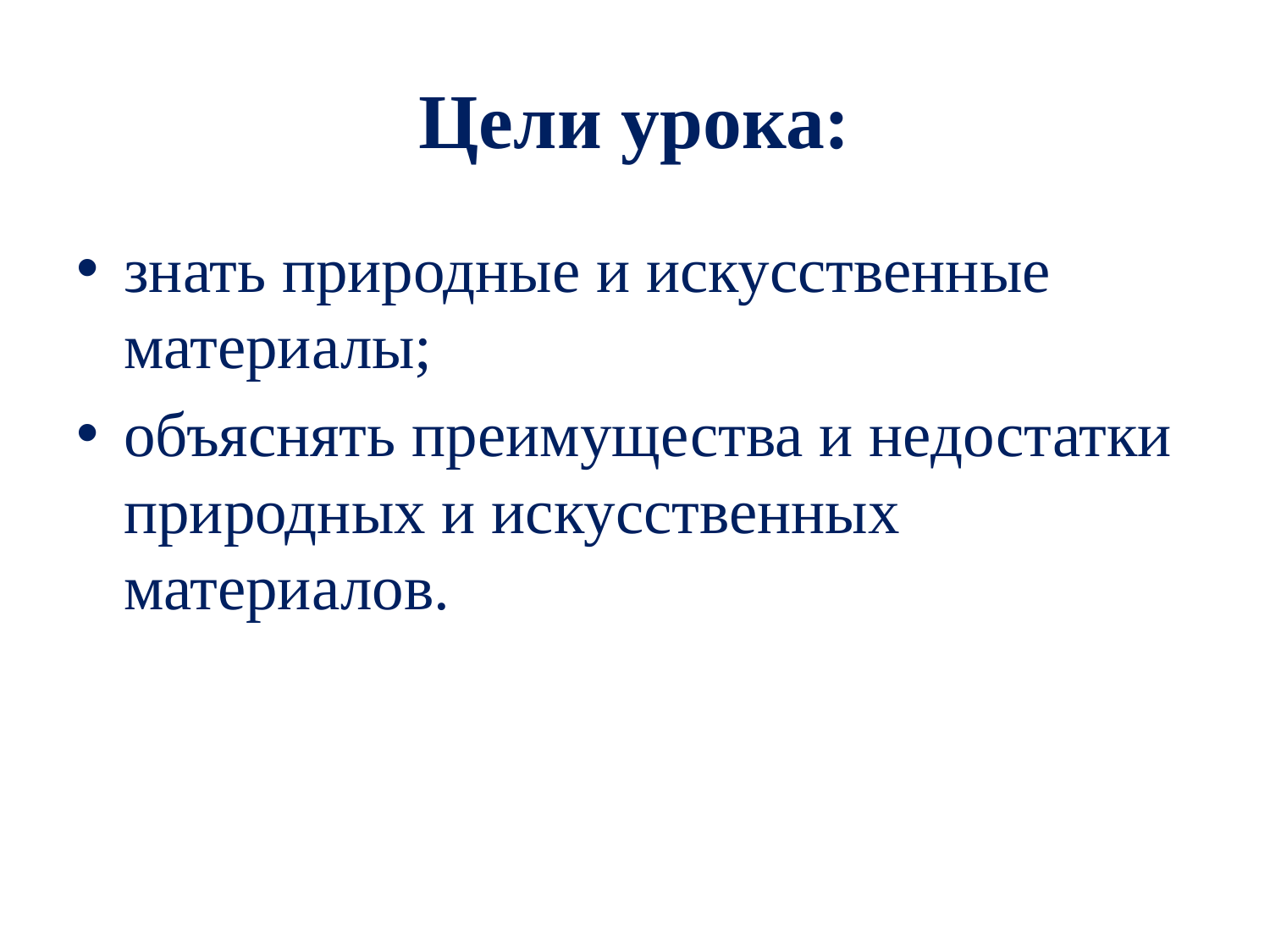

# Цели урока:
знать природные и искусственные материалы;
объяснять преимущества и недостатки  природных и искусственных материалов.